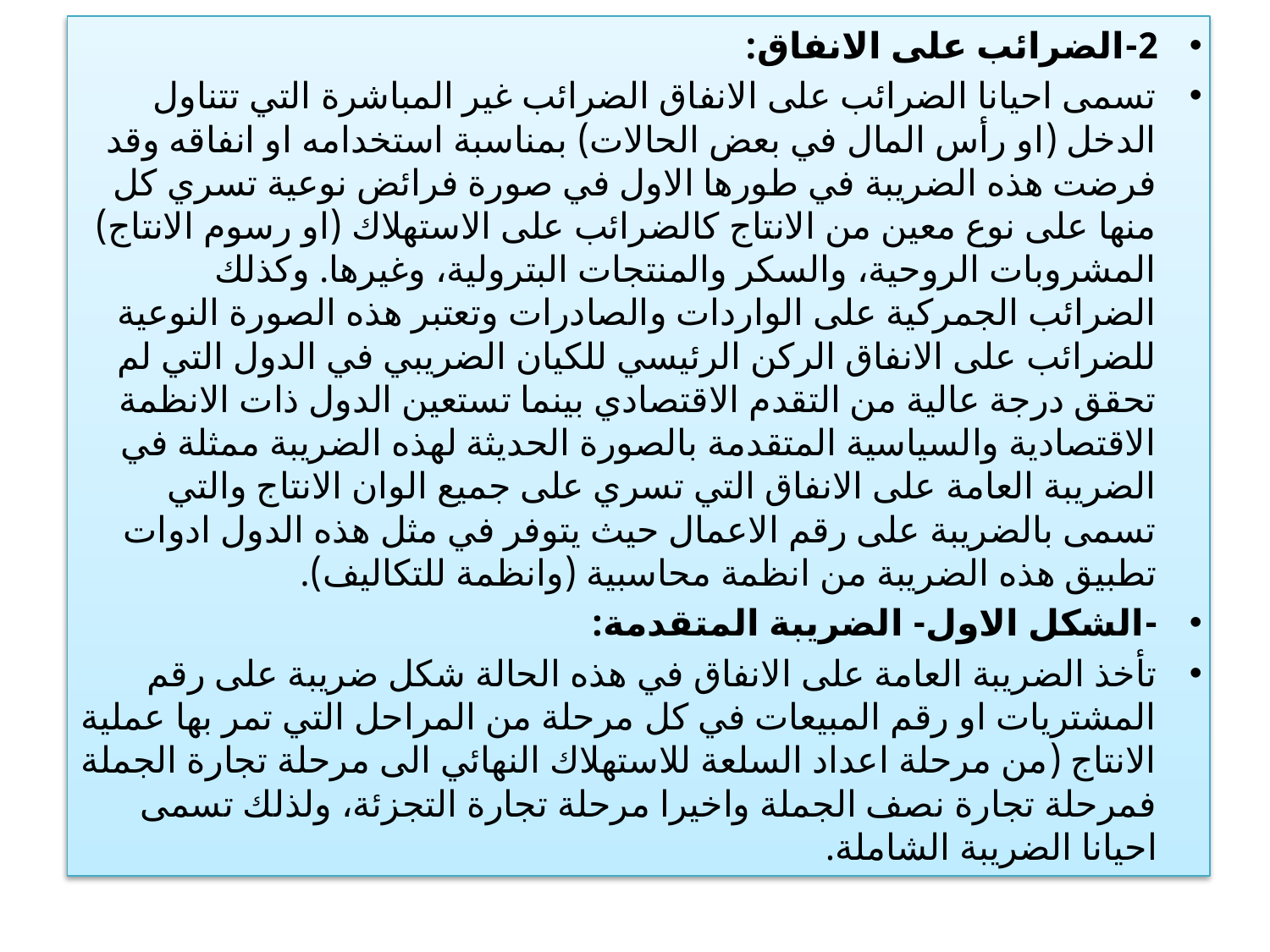

2-الضرائب على الانفاق:
تسمى احيانا الضرائب على الانفاق الضرائب غير المباشرة التي تتناول الدخل (او رأس المال في بعض الحالات) بمناسبة استخدامه او انفاقه وقد فرضت هذه الضريبة في طورها الاول في صورة فرائض نوعية تسري كل منها على نوع معين من الانتاج كالضرائب على الاستهلاك (او رسوم الانتاج) المشروبات الروحية، والسكر والمنتجات البترولية، وغيرها. وكذلك الضرائب الجمركية على الواردات والصادرات وتعتبر هذه الصورة النوعية للضرائب على الانفاق الركن الرئيسي للكيان الضريبي في الدول التي لم تحقق درجة عالية من التقدم الاقتصادي بينما تستعين الدول ذات الانظمة الاقتصادية والسياسية المتقدمة بالصورة الحديثة لهذه الضريبة ممثلة في الضريبة العامة على الانفاق التي تسري على جميع الوان الانتاج والتي تسمى بالضريبة على رقم الاعمال حيث يتوفر في مثل هذه الدول ادوات تطبيق هذه الضريبة من انظمة محاسبية (وانظمة للتكاليف).
-الشكل الاول- الضريبة المتقدمة:
تأخذ الضريبة العامة على الانفاق في هذه الحالة شكل ضريبة على رقم المشتريات او رقم المبيعات في كل مرحلة من المراحل التي تمر بها عملية الانتاج (من مرحلة اعداد السلعة للاستهلاك النهائي الى مرحلة تجارة الجملة فمرحلة تجارة نصف الجملة واخيرا مرحلة تجارة التجزئة، ولذلك تسمى احيانا الضريبة الشاملة.

#